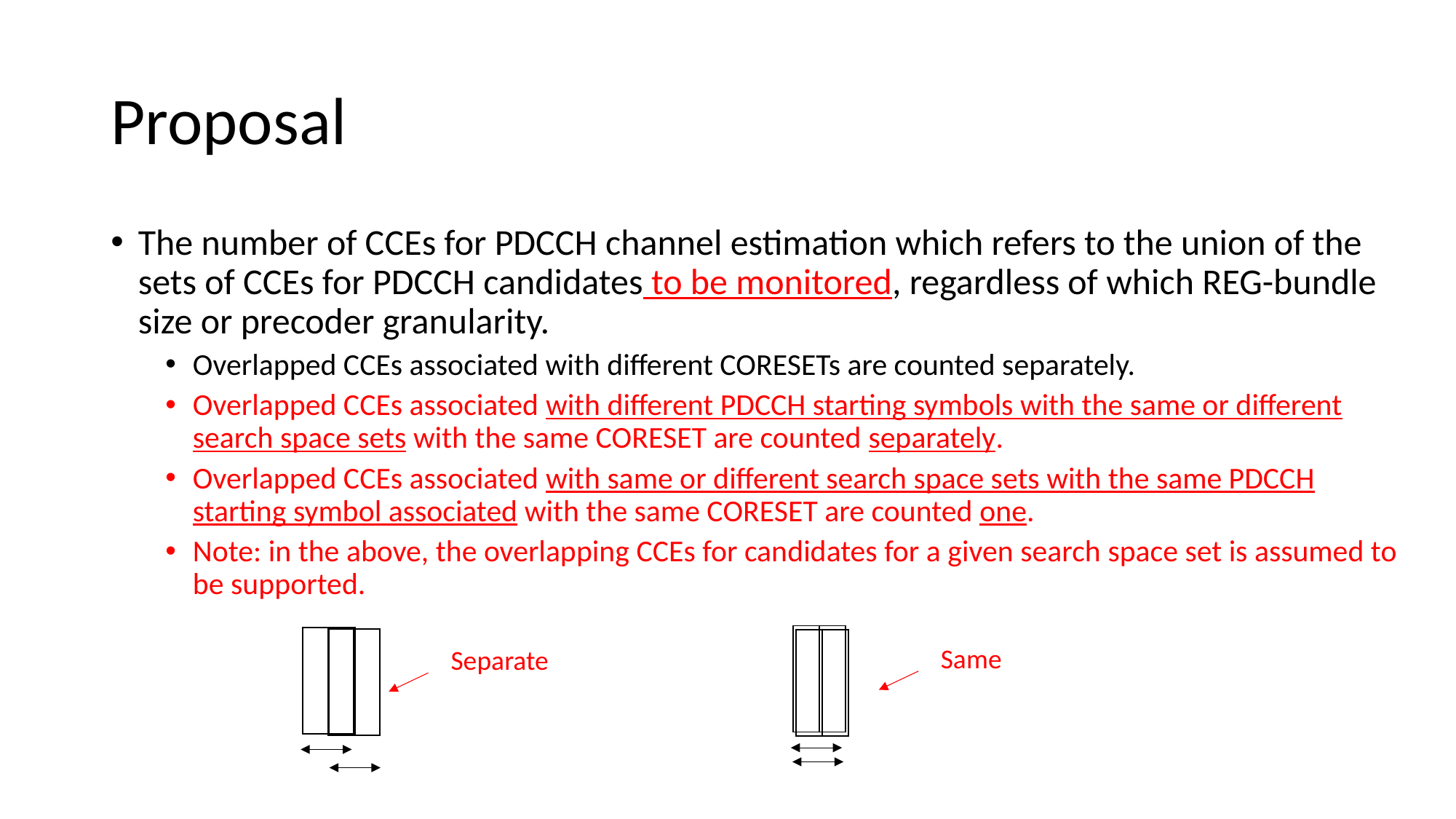

# Proposal
The number of CCEs for PDCCH channel estimation which refers to the union of the sets of CCEs for PDCCH candidates to be monitored, regardless of which REG-bundle size or precoder granularity.
Overlapped CCEs associated with different CORESETs are counted separately.
Overlapped CCEs associated with different PDCCH starting symbols with the same or different search space sets with the same CORESET are counted separately.
Overlapped CCEs associated with same or different search space sets with the same PDCCH starting symbol associated with the same CORESET are counted one.
Note: in the above, the overlapping CCEs for candidates for a given search space set is assumed to be supported.

|  |  |
| --- | --- |
|  |  |
| --- | --- |
|  |  |
| --- | --- |
|  |  |
| --- | --- |
Same
Separate